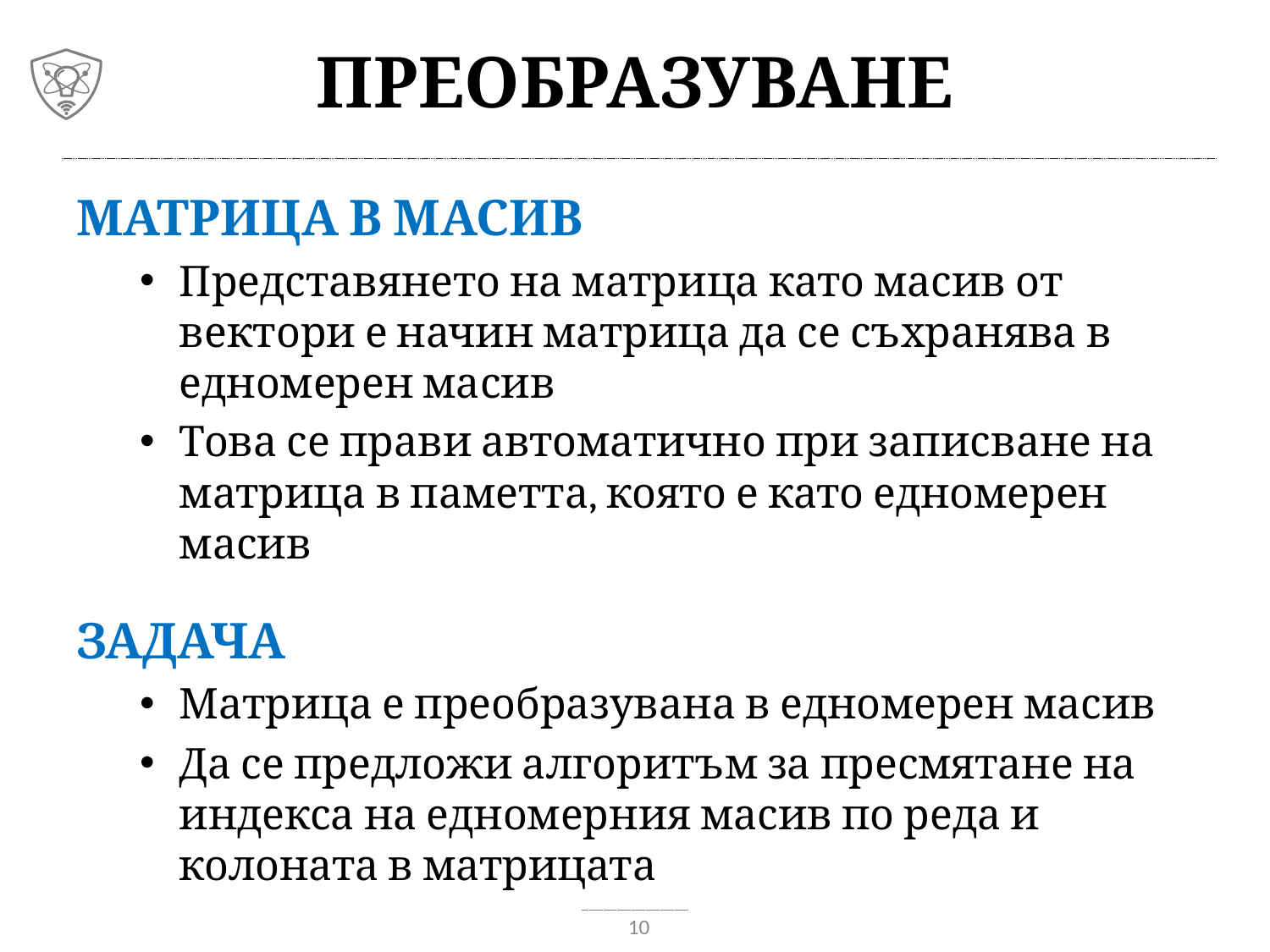

# Преобразуване
Матрица в масив
Представянето на матрица като масив от вектори е начин матрица да се съхранява в едномерен масив
Това се прави автоматично при записване на матрица в паметта, която е като едномерен масив
Задача
Матрица е преобразувана в едномерен масив
Да се предложи алгоритъм за пресмятане на индекса на едномерния масив по реда и колоната в матрицата
10